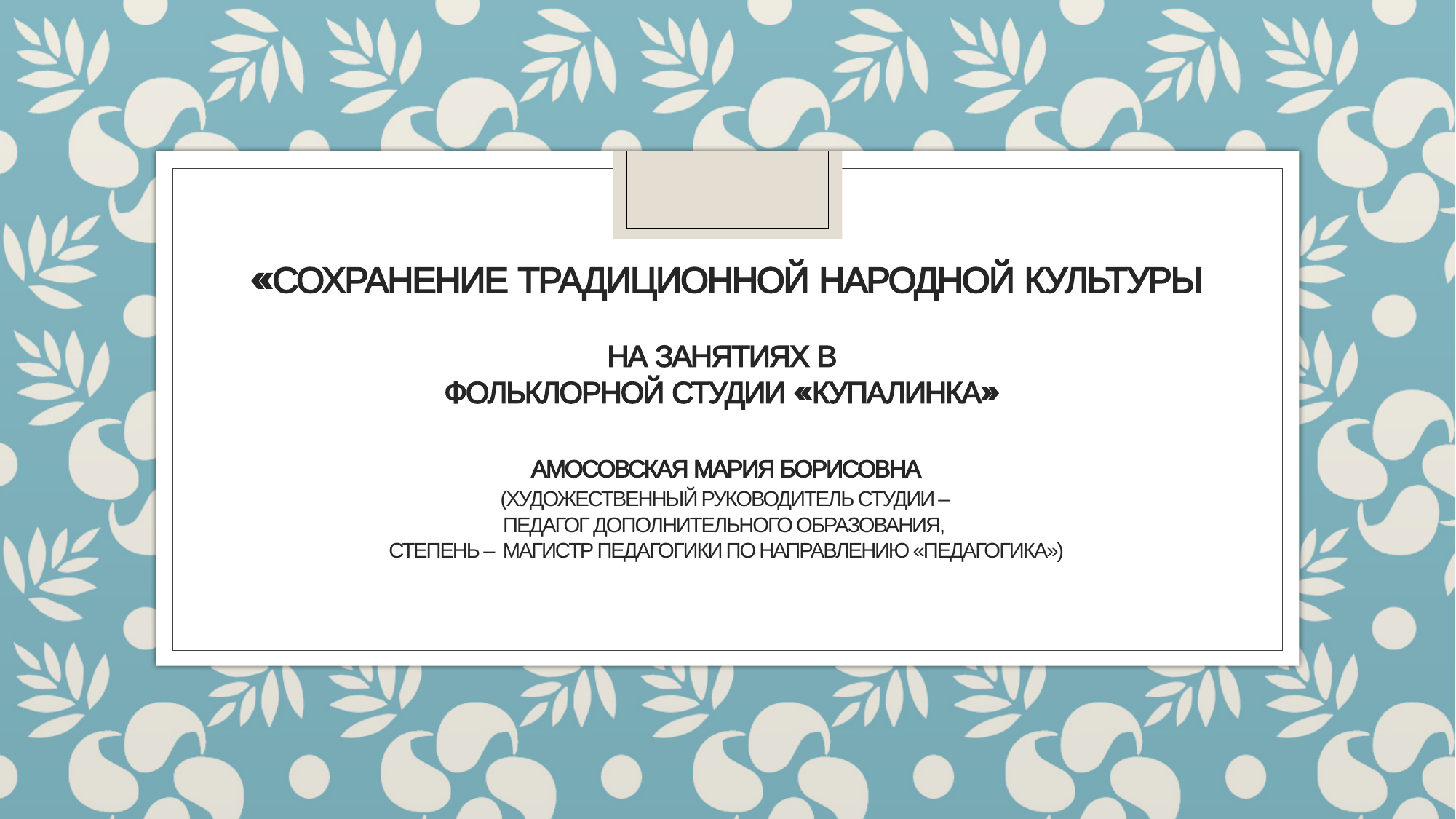

# «сохранение традиционной народной культуры на занятиях в фольклорной студии «Купалинка» Амосовская Мария Борисовна (художественный Руководитель студии – педагог дополнительного образования, степень –  магистр педагогики по направлению «педагогика»)